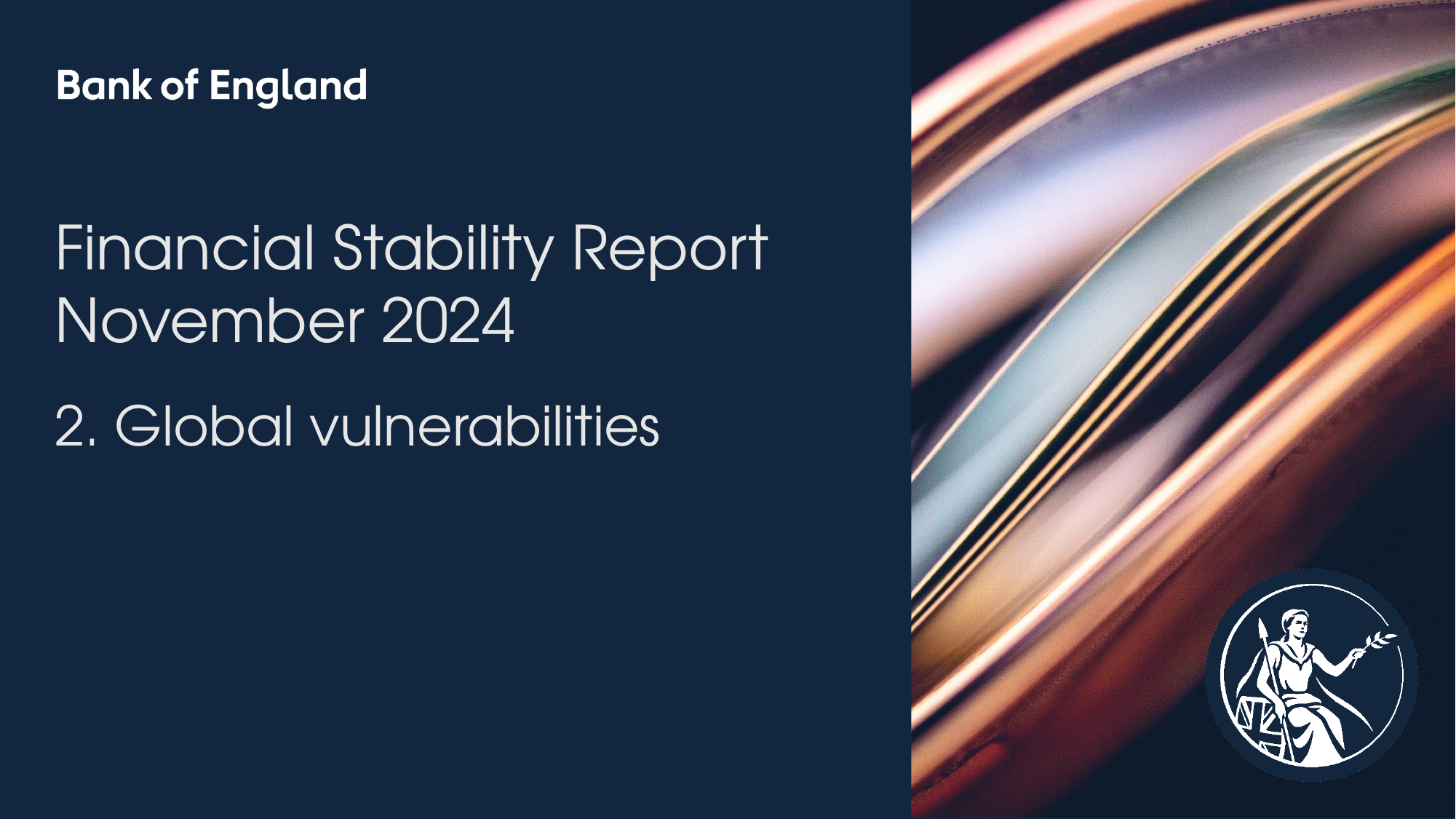

Financial Stability Report November 2024
2. Global vulnerabilities